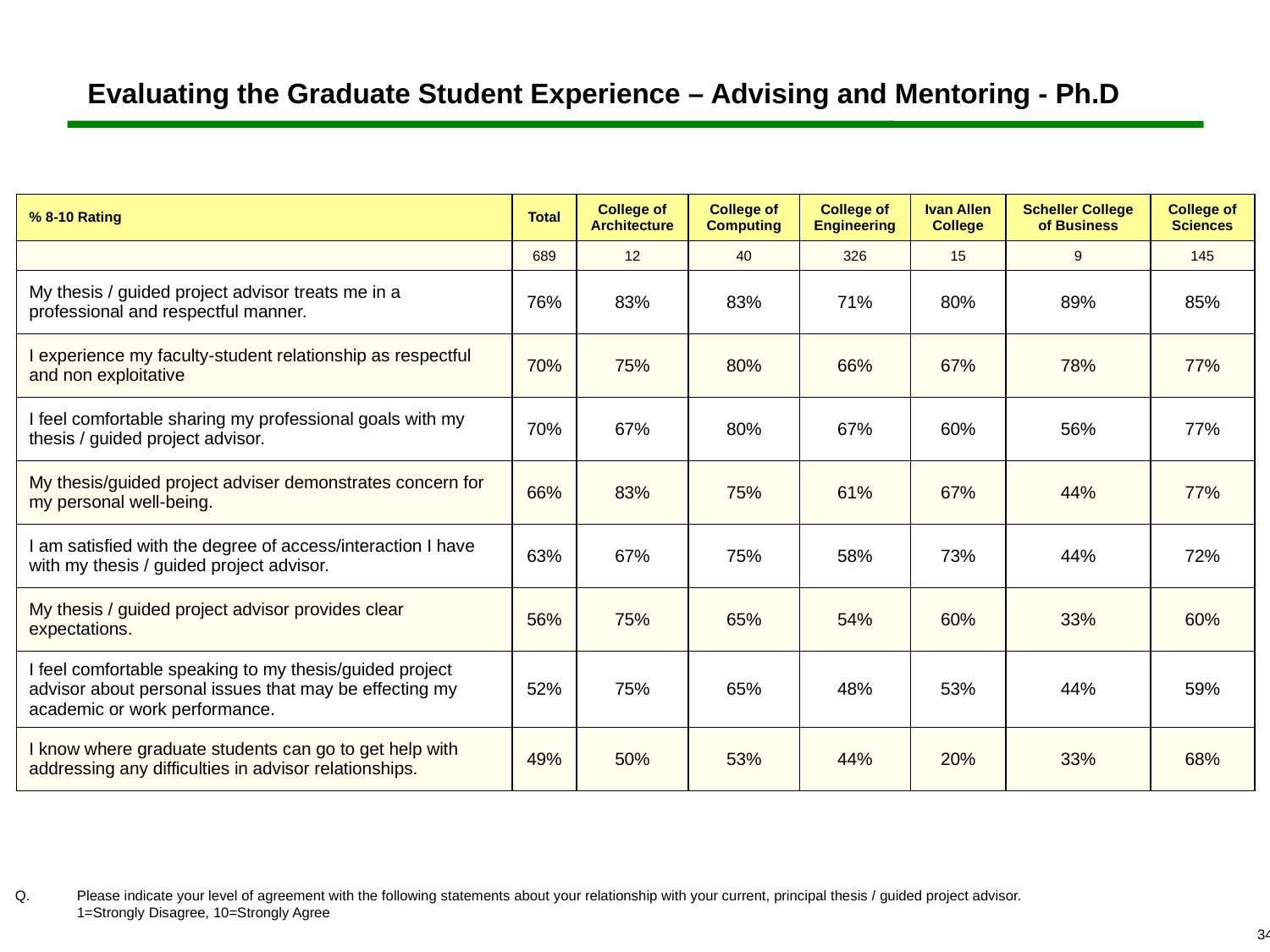

# Evaluating the Graduate Student Experience – Advising and Mentoring - Ph.D
| % 8-10 Rating | Total | College of Architecture | College of Computing | College of Engineering | Ivan Allen College | Scheller College of Business | College of Sciences |
| --- | --- | --- | --- | --- | --- | --- | --- |
|  | 689 | 12 | 40 | 326 | 15 | 9 | 145 |
| My thesis / guided project advisor treats me in a professional and respectful manner. | 76% | 83% | 83% | 71% | 80% | 89% | 85% |
| I experience my faculty-student relationship as respectful and non exploitative | 70% | 75% | 80% | 66% | 67% | 78% | 77% |
| I feel comfortable sharing my professional goals with my thesis / guided project advisor. | 70% | 67% | 80% | 67% | 60% | 56% | 77% |
| My thesis/guided project adviser demonstrates concern for my personal well-being. | 66% | 83% | 75% | 61% | 67% | 44% | 77% |
| I am satisfied with the degree of access/interaction I have with my thesis / guided project advisor. | 63% | 67% | 75% | 58% | 73% | 44% | 72% |
| My thesis / guided project advisor provides clear expectations. | 56% | 75% | 65% | 54% | 60% | 33% | 60% |
| I feel comfortable speaking to my thesis/guided project advisor about personal issues that may be effecting my academic or work performance. | 52% | 75% | 65% | 48% | 53% | 44% | 59% |
| I know where graduate students can go to get help with addressing any difficulties in advisor relationships. | 49% | 50% | 53% | 44% | 20% | 33% | 68% |
 	Please indicate your level of agreement with the following statements about your relationship with your current, principal thesis / guided project advisor.
	1=Strongly Disagree, 10=Strongly Agree